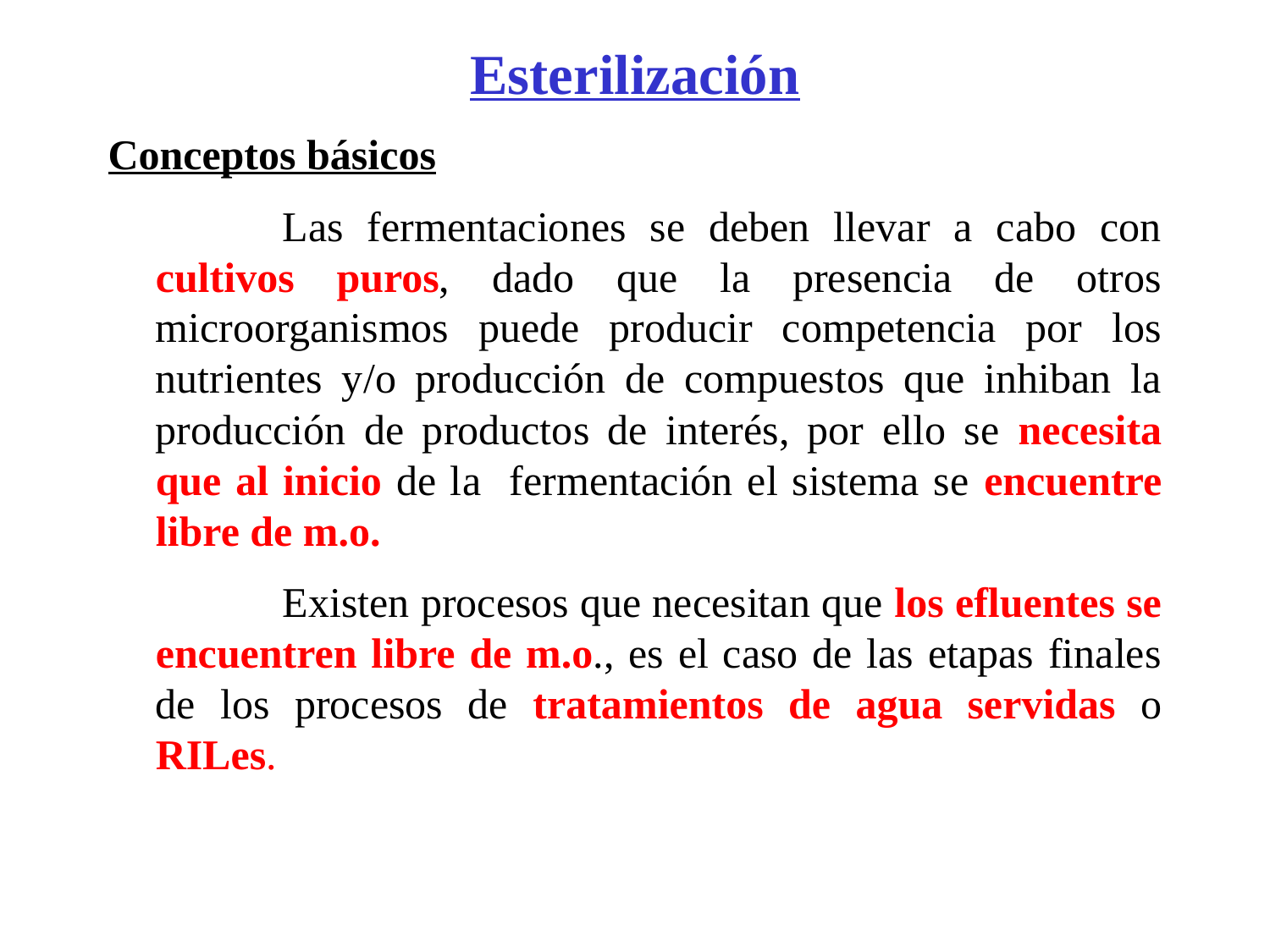

# Esterilización
Conceptos básicos
 		Las fermentaciones se deben llevar a cabo con cultivos puros, dado que la presencia de otros microorganismos puede producir competencia por los nutrientes y/o producción de compuestos que inhiban la producción de productos de interés, por ello se necesita que al inicio de la  fermentación el sistema se encuentre libre de m.o.
		Existen procesos que necesitan que los efluentes se encuentren libre de m.o., es el caso de las etapas finales de los procesos de tratamientos de agua servidas o RILes.